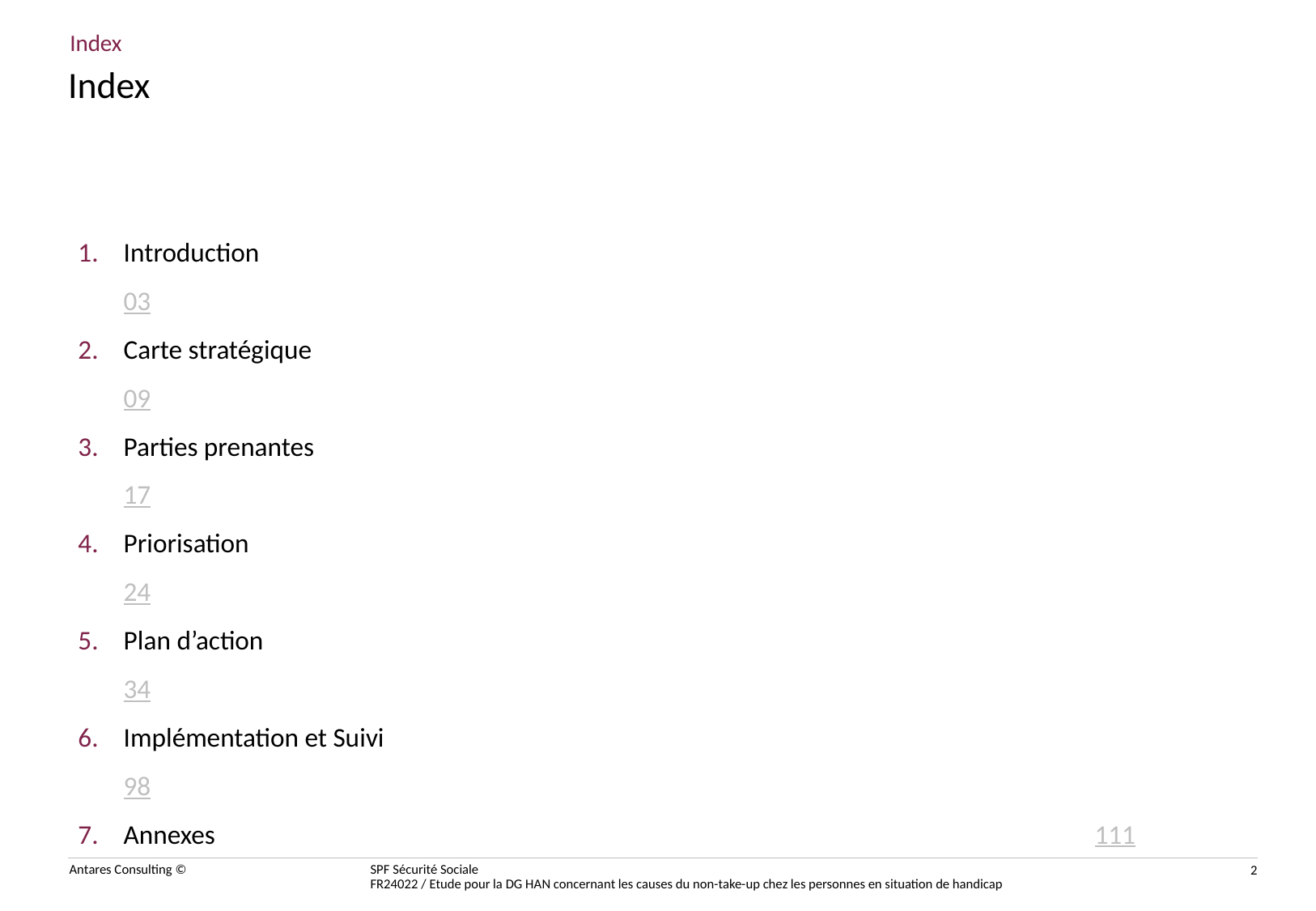

Index
# Index
Introduction								03
Carte stratégique								09
Parties prenantes								17
Priorisation								24
Plan d’action								34
Implémentation et Suivi							98
Annexes								111